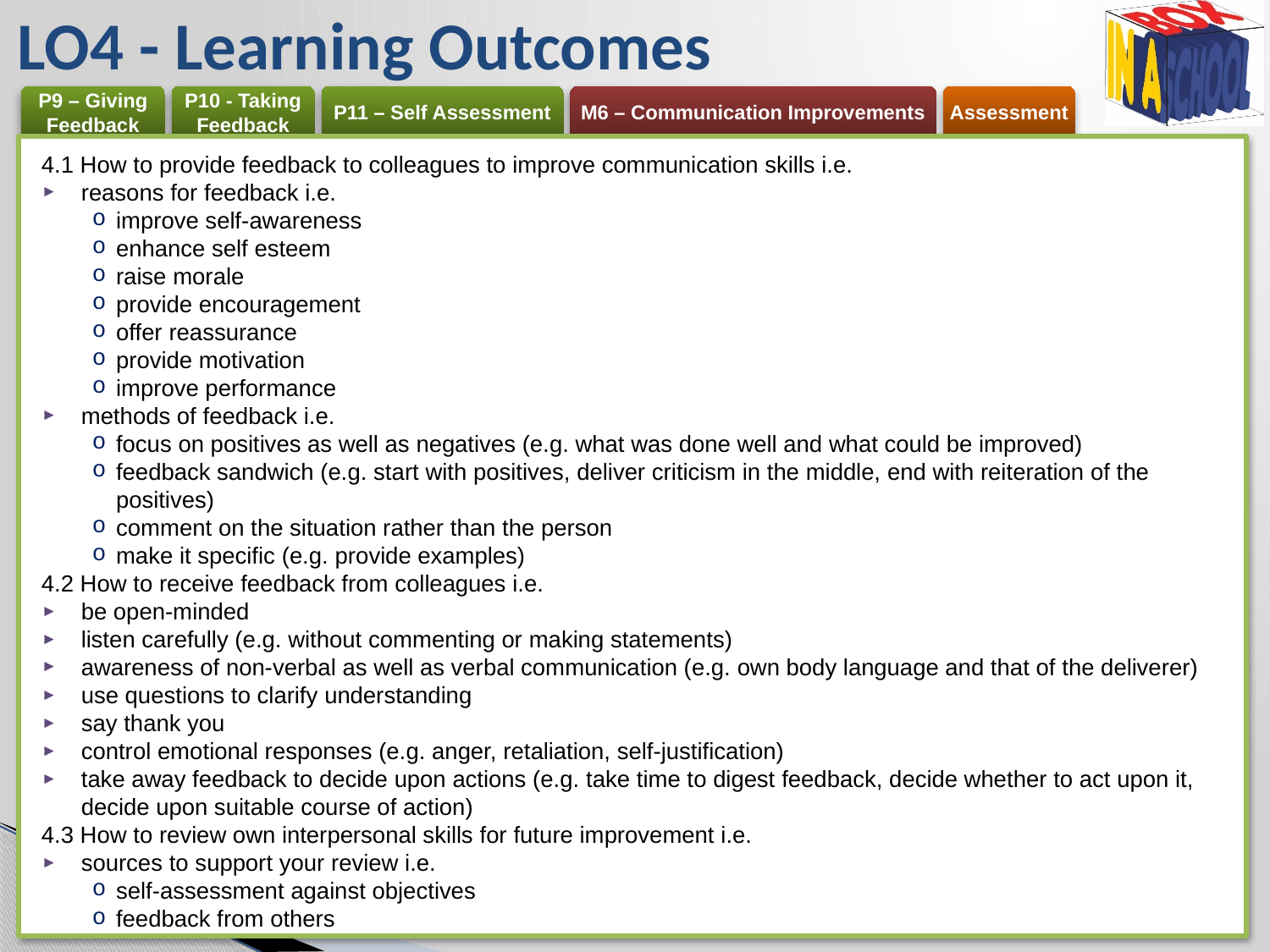

# LO4 - Learning Outcomes
4.1 How to provide feedback to colleagues to improve communication skills i.e.
reasons for feedback i.e.
improve self-awareness
enhance self esteem
raise morale
provide encouragement
offer reassurance
provide motivation
improve performance
methods of feedback i.e.
focus on positives as well as negatives (e.g. what was done well and what could be improved)
feedback sandwich (e.g. start with positives, deliver criticism in the middle, end with reiteration of the positives)
comment on the situation rather than the person
make it specific (e.g. provide examples)
4.2 How to receive feedback from colleagues i.e.
be open-minded
listen carefully (e.g. without commenting or making statements)
awareness of non-verbal as well as verbal communication (e.g. own body language and that of the deliverer)
use questions to clarify understanding
say thank you
control emotional responses (e.g. anger, retaliation, self-justification)
take away feedback to decide upon actions (e.g. take time to digest feedback, decide whether to act upon it, decide upon suitable course of action)
4.3 How to review own interpersonal skills for future improvement i.e.
sources to support your review i.e.
self-assessment against objectives
feedback from others